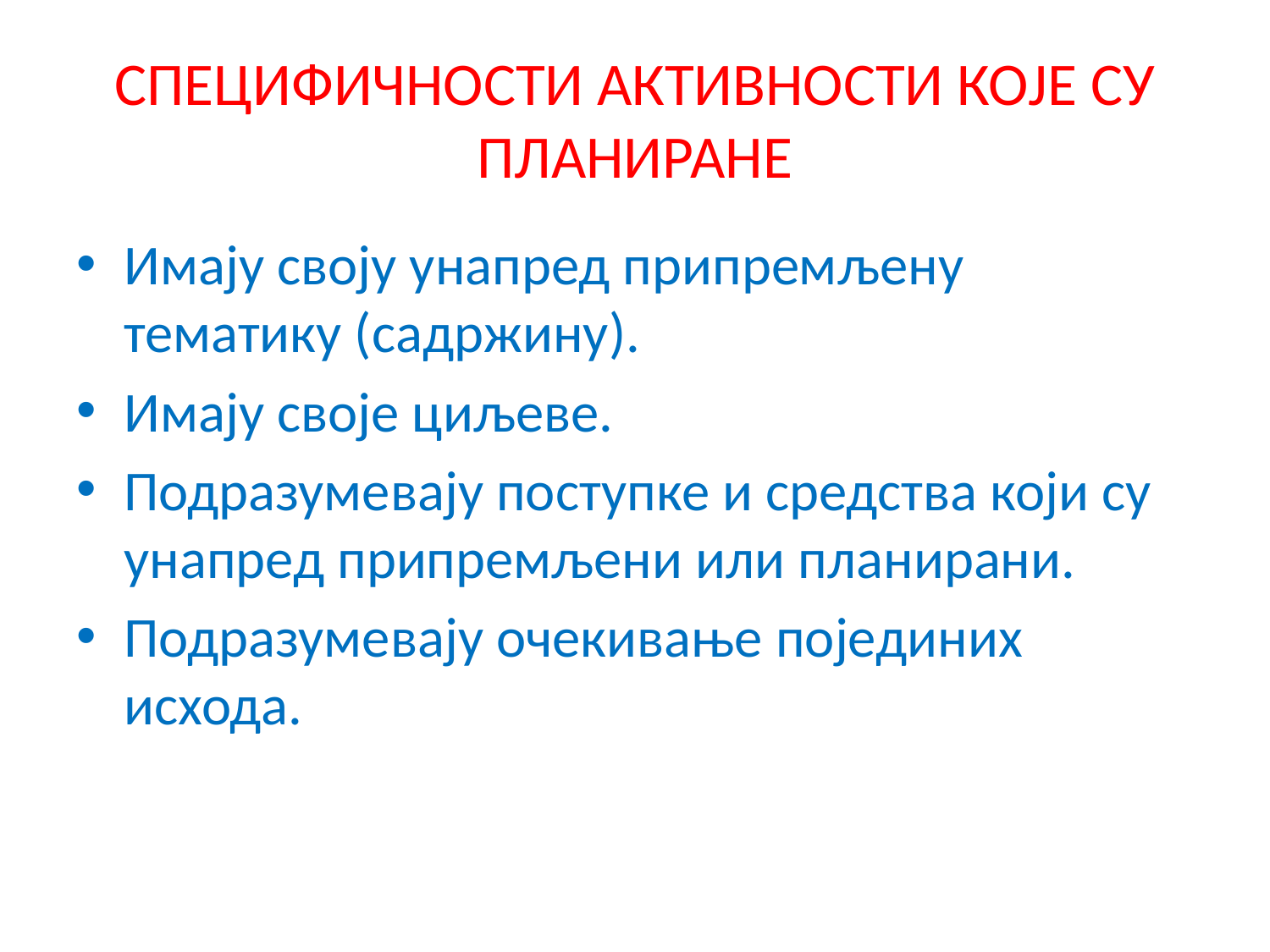

# СПЕЦИФИЧНОСТИ АКТИВНОСТИ КОЈЕ СУ ПЛАНИРАНЕ
Имају своју унапред припремљену тематику (садржину).
Имају своје циљеве.
Подразумевају поступке и средства који су унапред припремљени или планирани.
Подразумевају очекивање појединих исхода.